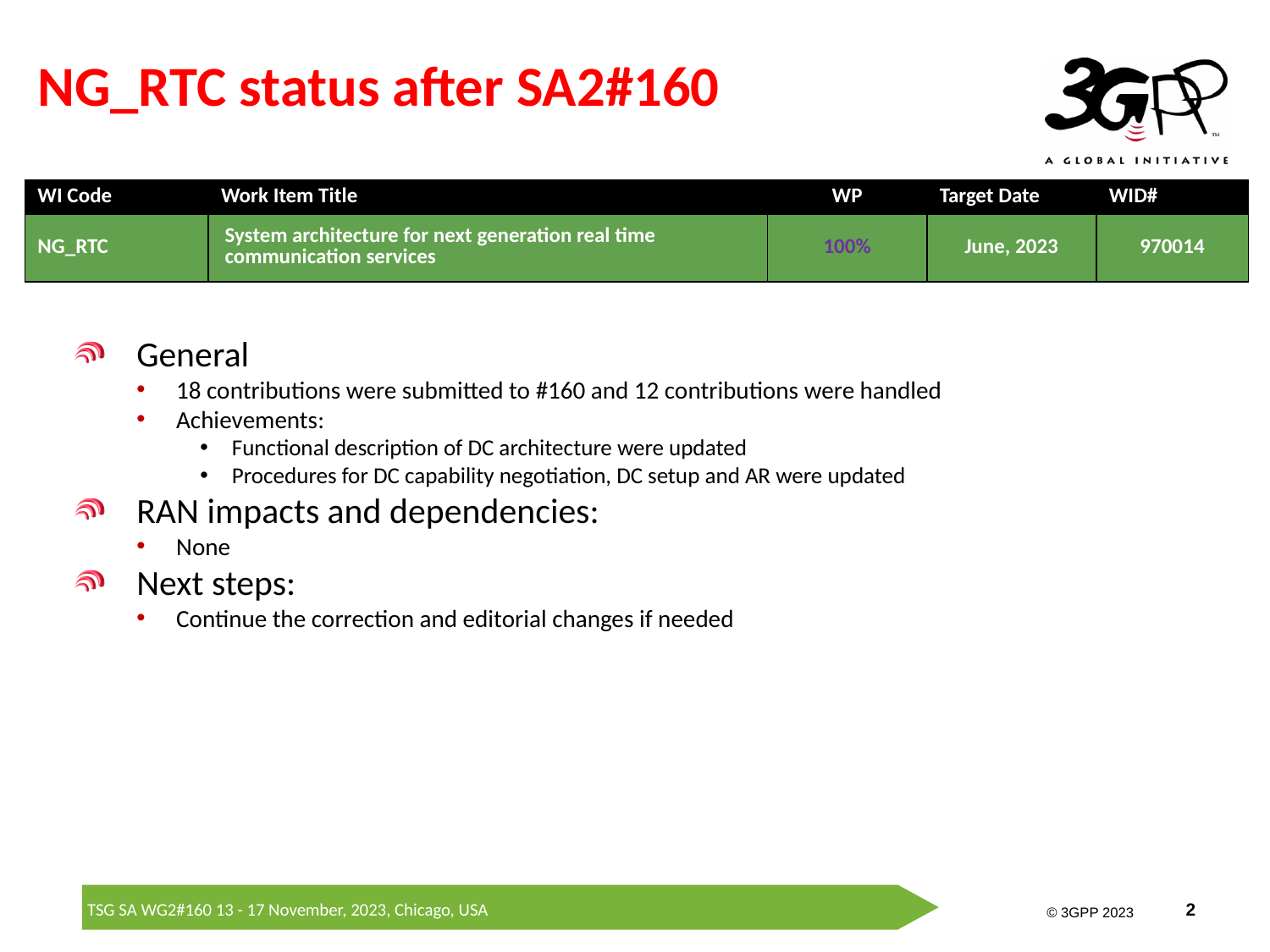

# NG_RTC status after SA2#160
| WI Code | Work Item Title | WP | Target Date | WID# |
| --- | --- | --- | --- | --- |
| NG\_RTC | System architecture for next generation real time communication services | 100% | June, 2023 | 970014 |
General
18 contributions were submitted to #160 and 12 contributions were handled
Achievements:
Functional description of DC architecture were updated
Procedures for DC capability negotiation, DC setup and AR were updated
RAN impacts and dependencies:
None
Next steps:
Continue the correction and editorial changes if needed